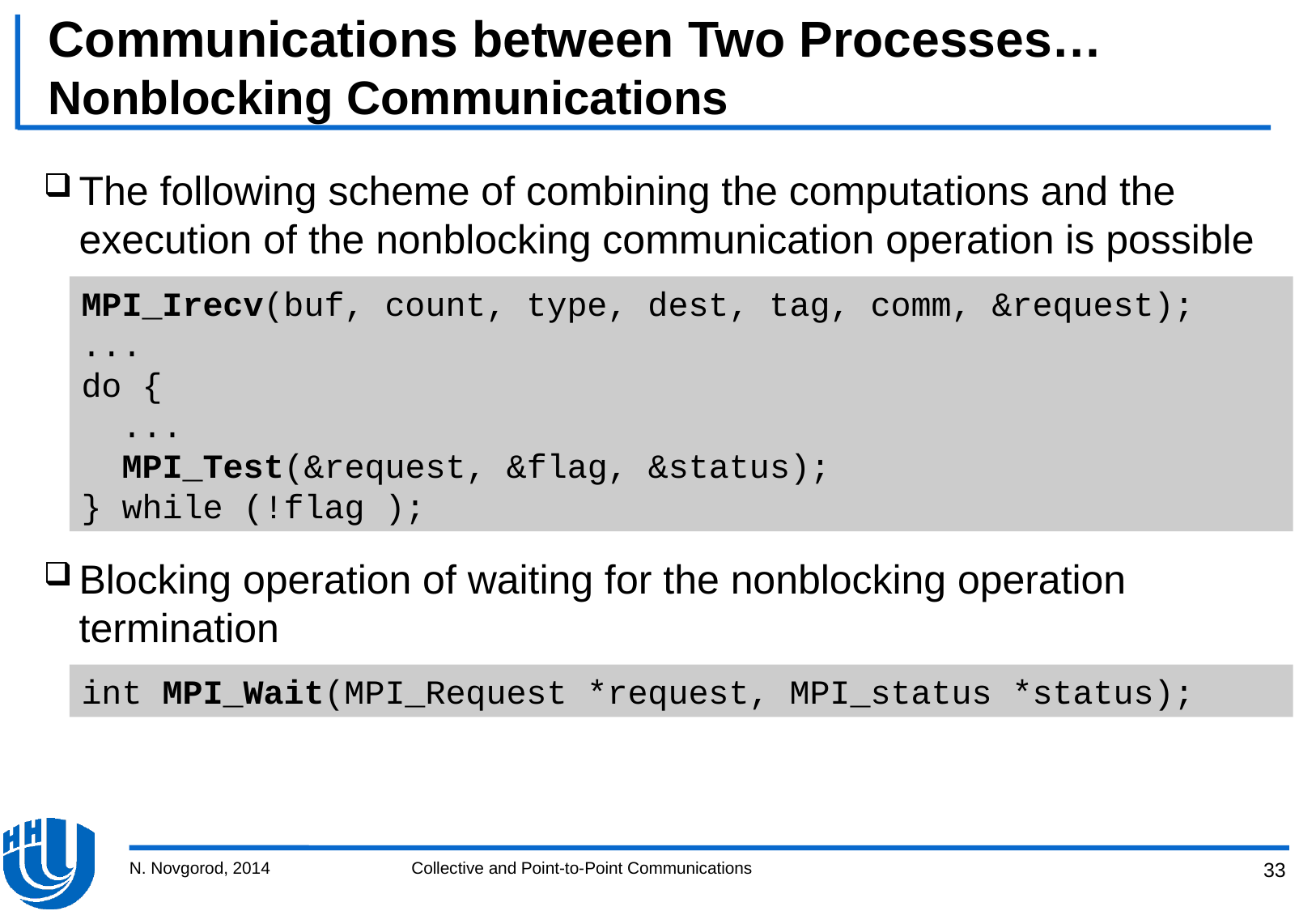

# Communications between Two Processes… Nonblocking Communications
The following scheme of combining the computations and the execution of the nonblocking communication operation is possible

Blocking operation of waiting for the nonblocking operation termination

MPI_Irecv(buf, count, type, dest, tag, comm, &request);
...
do {
  ...
  MPI_Test(&request, &flag, &status);
} while (!flag );
int MPI_Wait(MPI_Request *request, MPI_status *status);
N. Novgorod, 2014
Collective and Point-to-Point Communications
33